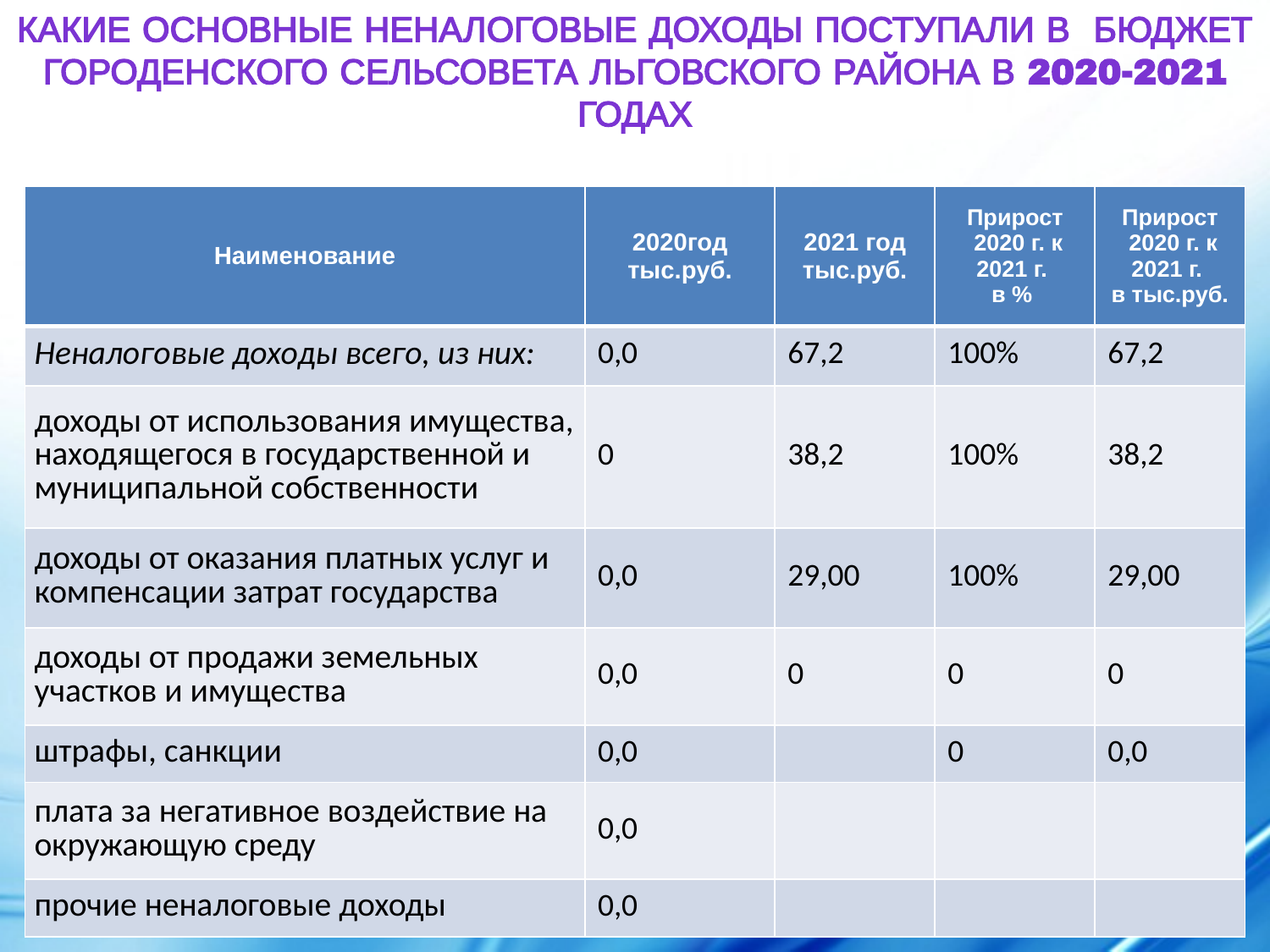

Какие основные неналоговые доходы поступали в  бюджет ГОРОДЕНского СЕЛЬСОВЕТА ЛЬГОВского района в 2020-2021 годах
| Наименование | 2020год тыс.руб. | 2021 год тыс.руб. | Прирост 2020 г. к 2021 г. в % | Прирост 2020 г. к 2021 г. в тыс.руб. |
| --- | --- | --- | --- | --- |
| Неналоговые доходы всего, из них: | 0,0 | 67,2 | 100% | 67,2 |
| доходы от использования имущества, находящегося в государственной и муниципальной собственности | 0 | 38,2 | 100% | 38,2 |
| доходы от оказания платных услуг и компенсации затрат государства | 0,0 | 29,00 | 100% | 29,00 |
| доходы от продажи земельных участков и имущества | 0,0 | 0 | 0 | 0 |
| штрафы, санкции | 0,0 |  | 0 | 0,0 |
| плата за негативное воздействие на окружающую среду | 0,0 |  |  |  |
| прочие неналоговые доходы | 0,0 |  |  |  |
9